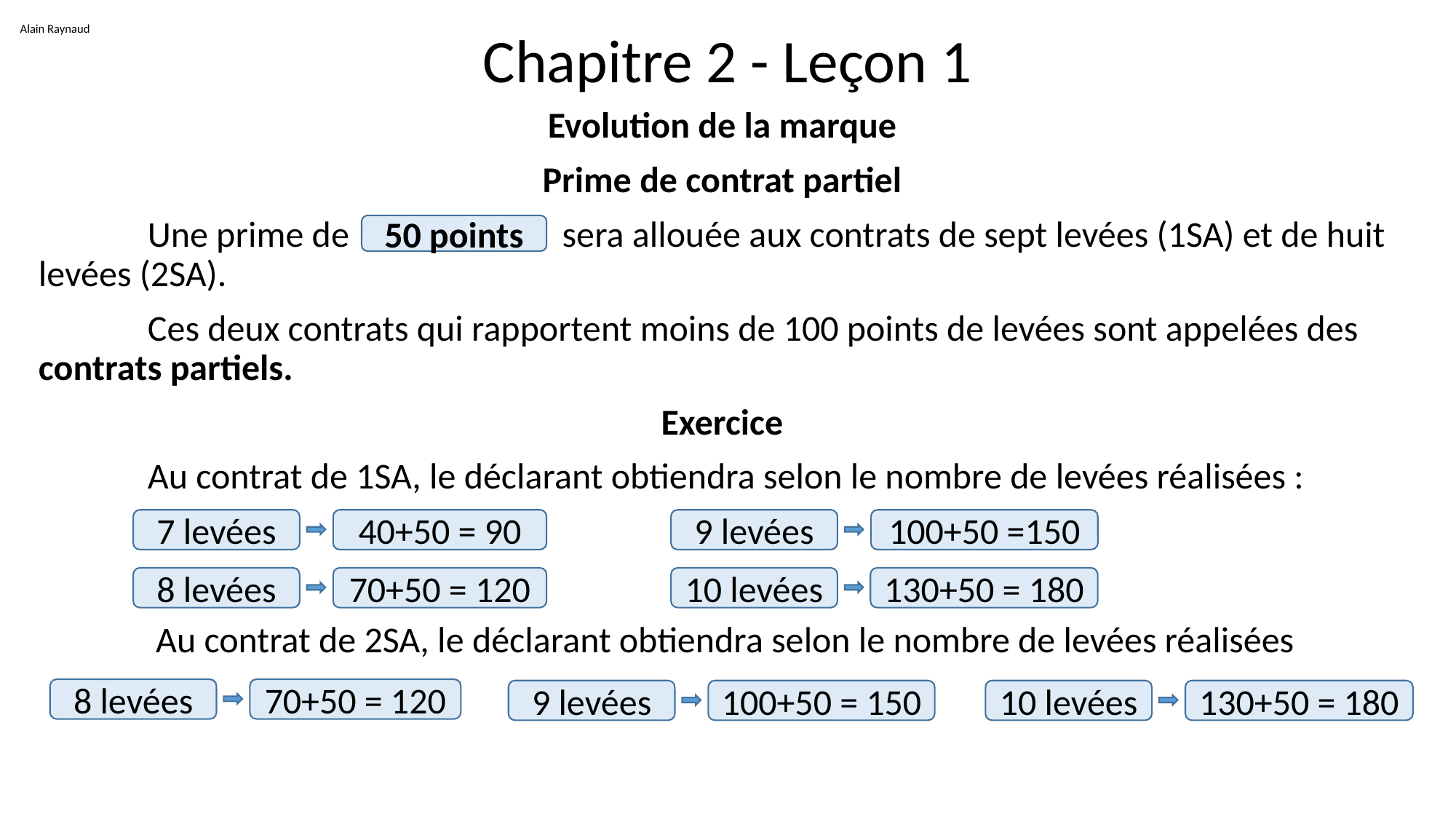

Alain Raynaud
# Chapitre 2 - Leçon 1
Evolution de la marque
Prime de contrat partiel
 	Une prime de                          sera allouée aux contrats de sept levées (1SA) et de huit levées (2SA).
	Ces deux contrats qui rapportent moins de 100 points de levées sont appelées des contrats partiels.
Exercice
	Au contrat de 1SA, le déclarant obtiendra selon le nombre de levées réalisées :

	 Au contrat de 2SA, le déclarant obtiendra selon le nombre de levées réalisées
50 points
7 levées
40+50 = 90
9 levées
100+50 =150

8 levées
70+50 = 120
10 levées
130+50 = 180

8 levées
70+50 = 120
9 levées
100+50 = 150
10 levées
130+50 = 180